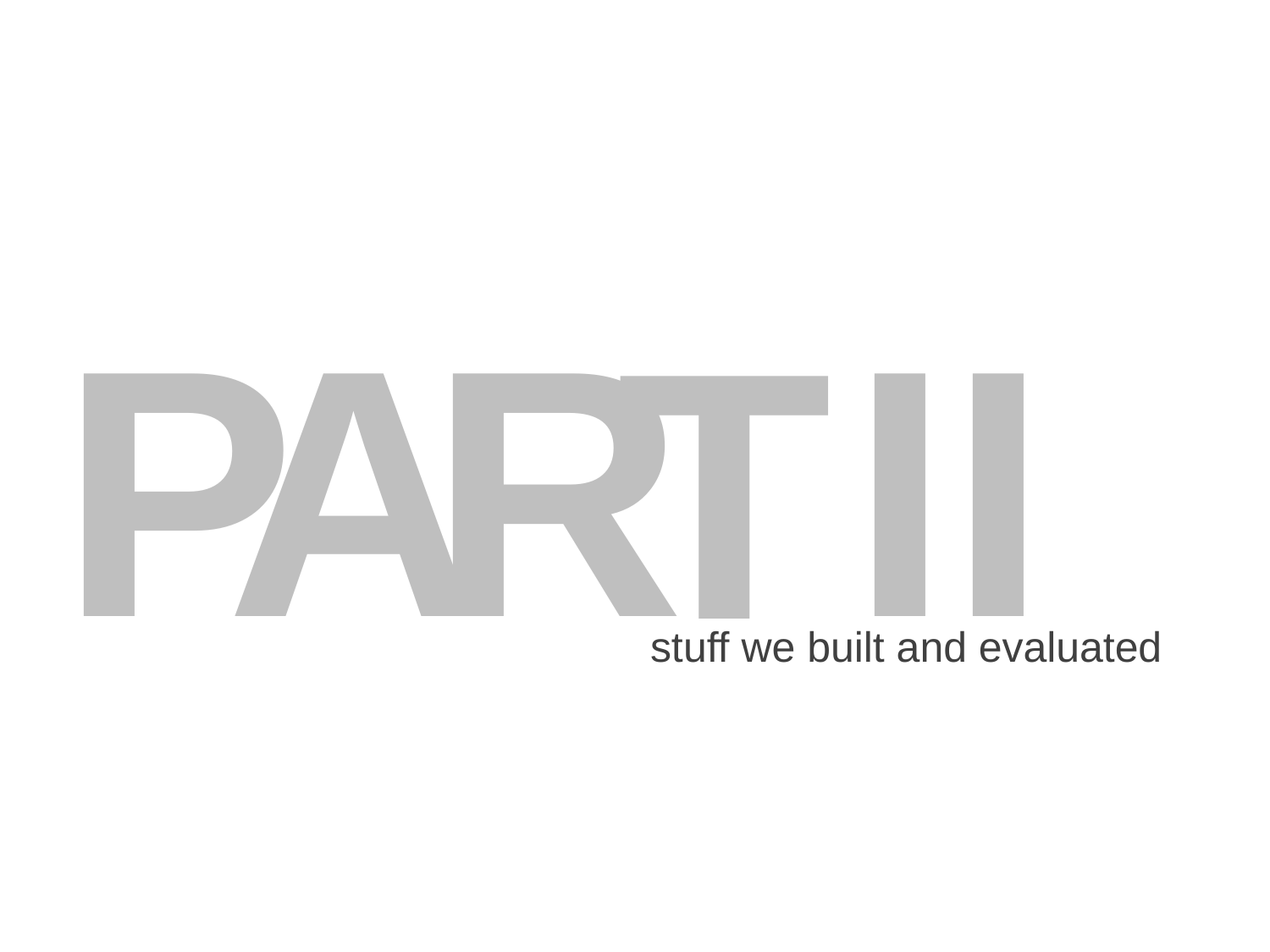

P
A
R
II
T
stuff we built and evaluated